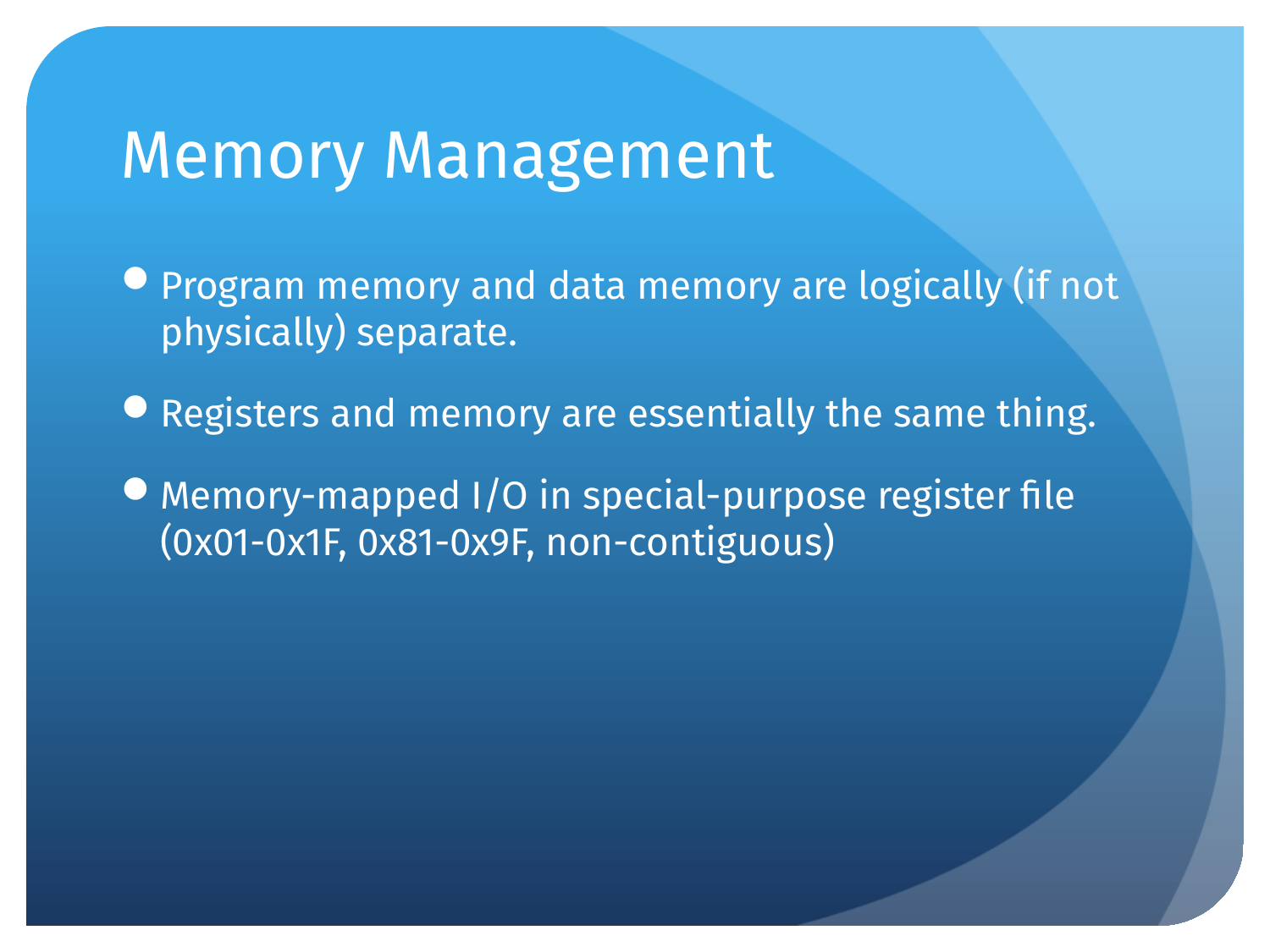

# Memory Management
Program memory and data memory are logically (if not physically) separate.
Registers and memory are essentially the same thing.
Memory-mapped I/O in special-purpose register file (0x01-0x1F, 0x81-0x9F, non-contiguous)